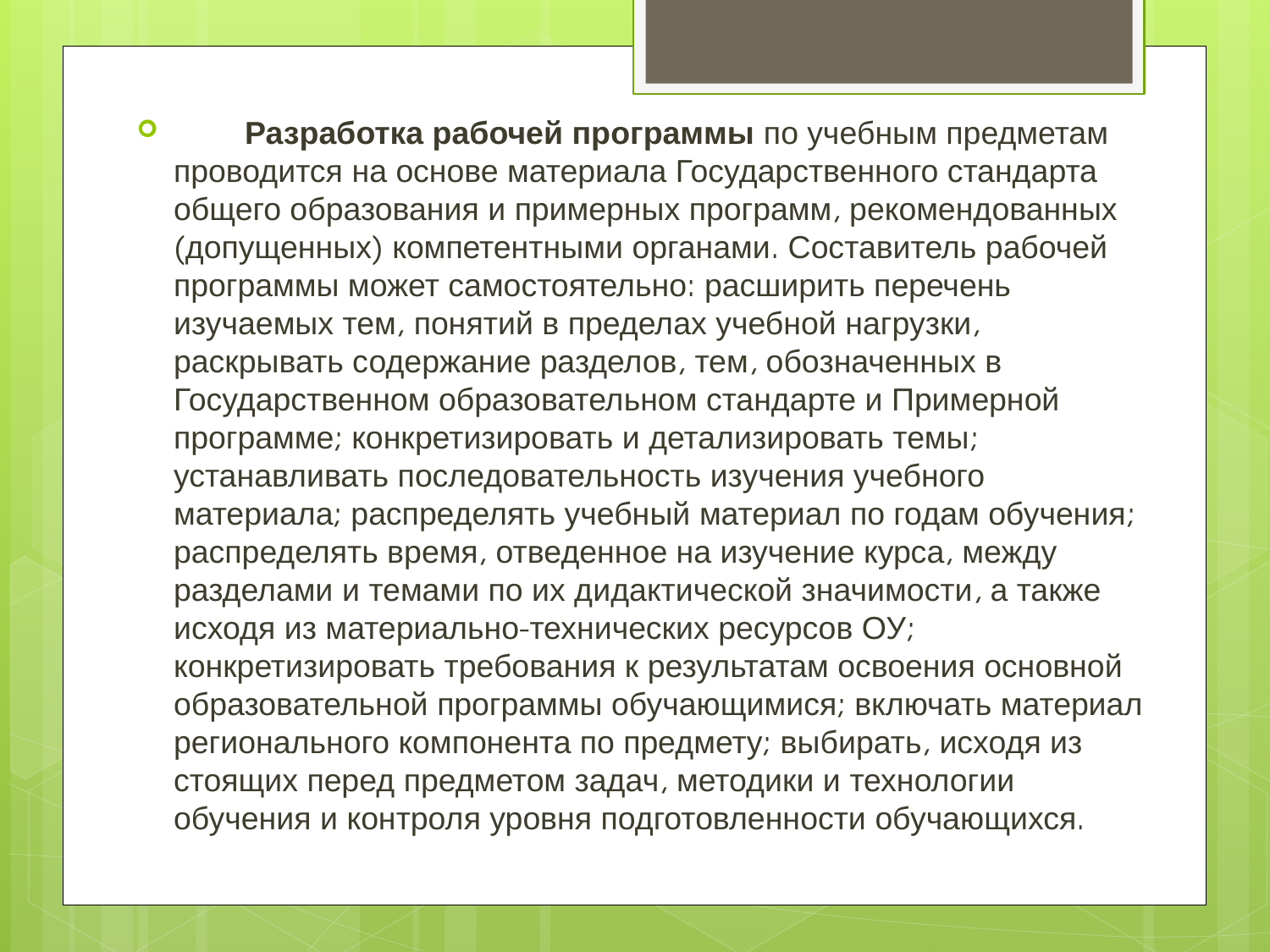

Разработка рабочей программы по учебным предметам проводится на основе материала Государственного стандарта общего образования и примерных программ, рекомендованных (допущенных) компетентными органами. Составитель рабочей программы может самостоятельно: расширить перечень изучаемых тем, понятий в пределах учебной нагрузки, раскрывать содержание разделов, тем, обозначенных в Государственном образовательном стандарте и Примерной программе; конкретизировать и детализировать темы; устанавливать последовательность изучения учебного материала; распределять учебный материал по годам обучения; распределять время, отведенное на изучение курса, между разделами и темами по их дидактической значимости, а также исходя из материально-технических ресурсов ОУ; конкретизировать требования к результатам освоения основной образовательной программы обучающимися; включать материал регионального компонента по предмету; выбирать, исходя из стоящих перед предметом задач, методики и технологии обучения и контроля уровня подготовленности обучающихся.